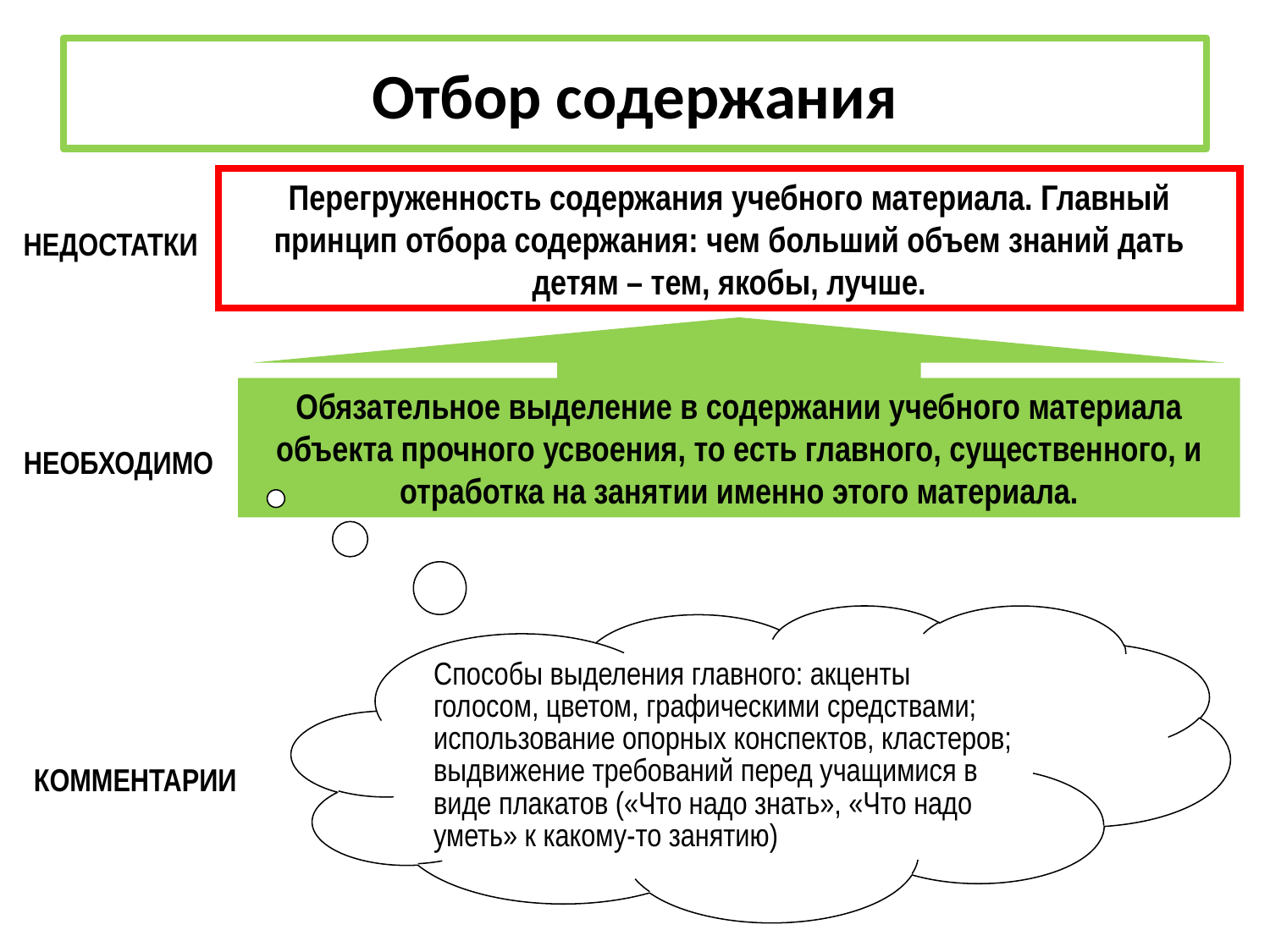

Отбор содержания
Перегруженность содержания учебного материала. Главный принцип отбора содержания: чем больший объем знаний дать детям – тем, якобы, лучше.
НЕДОСТАТКИ
Обязательное выделение в содержании учебного материала объекта прочного усвоения, то есть главного, существенного, и отработка на занятии именно этого материала.
НЕОБХОДИМО
Способы выделения главного: акценты голосом, цветом, графическими средствами; использование опорных конспектов, кластеров; выдвижение требований перед учащимися в виде плакатов («Что надо знать», «Что надо уметь» к какому-то занятию)
КОММЕНТАРИИ